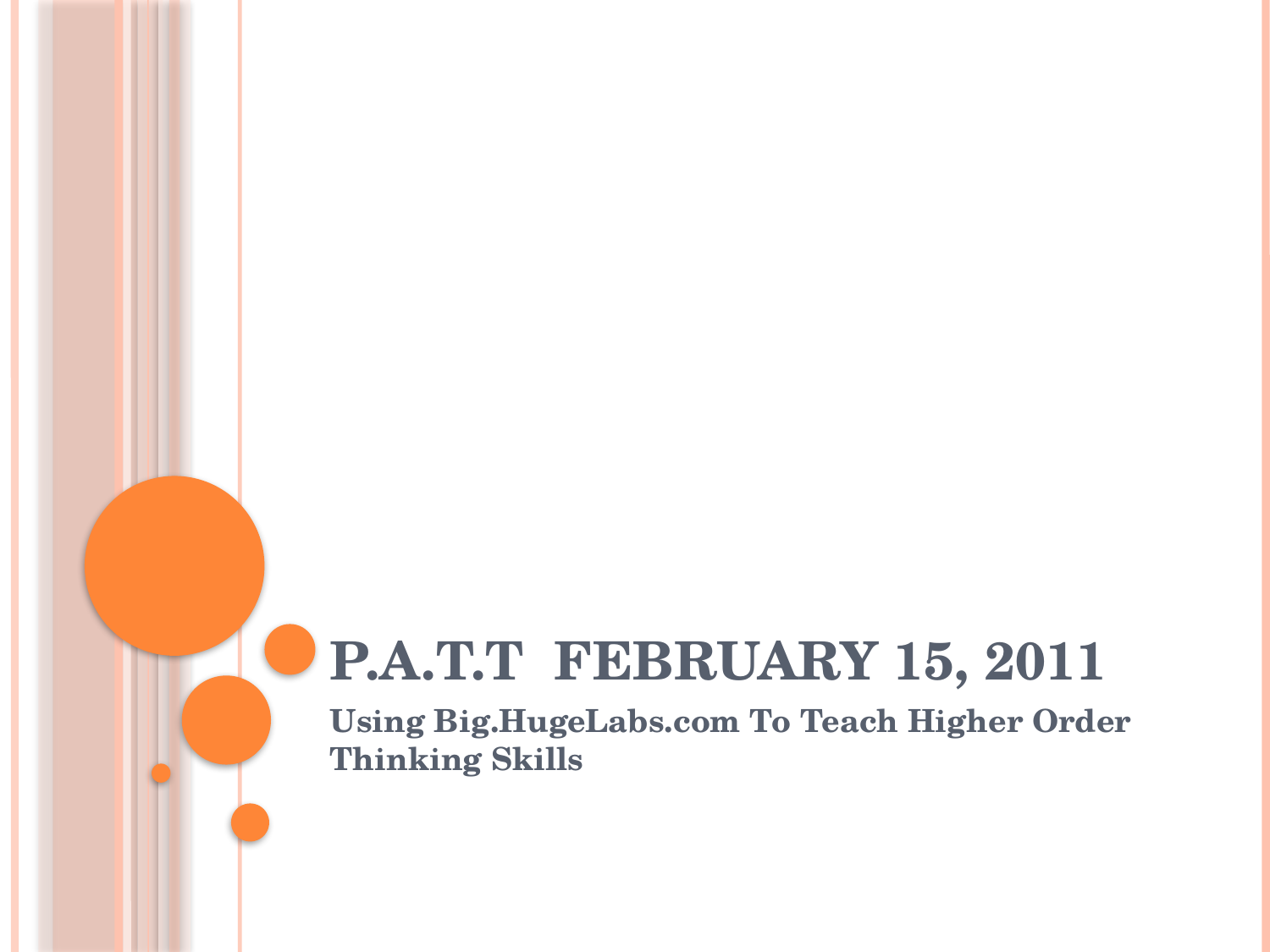

# p.a.t.t  February 15, 2011
Using Big.HugeLabs.com To Teach Higher Order Thinking Skills